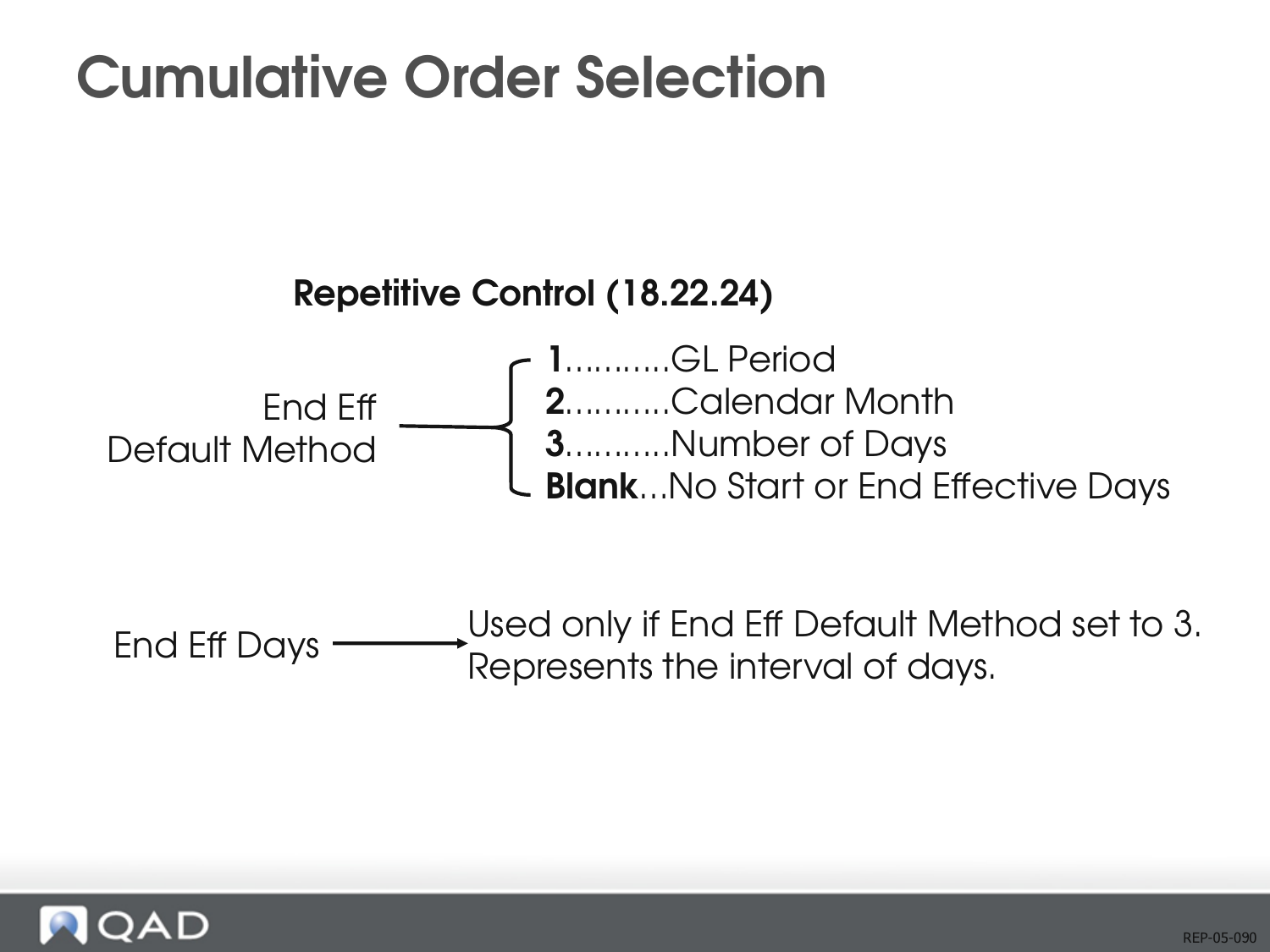

# Cumulative Order Selection
Repetitive Control (18.22.24)
1………..GL Period
2………..Calendar Month
3………..Number of Days
Blank…No Start or End Effective Days

End Eff
Default Method
Used only if End Eff Default Method set to 3.
Represents the interval of days.
End Eff Days
REP-05-090